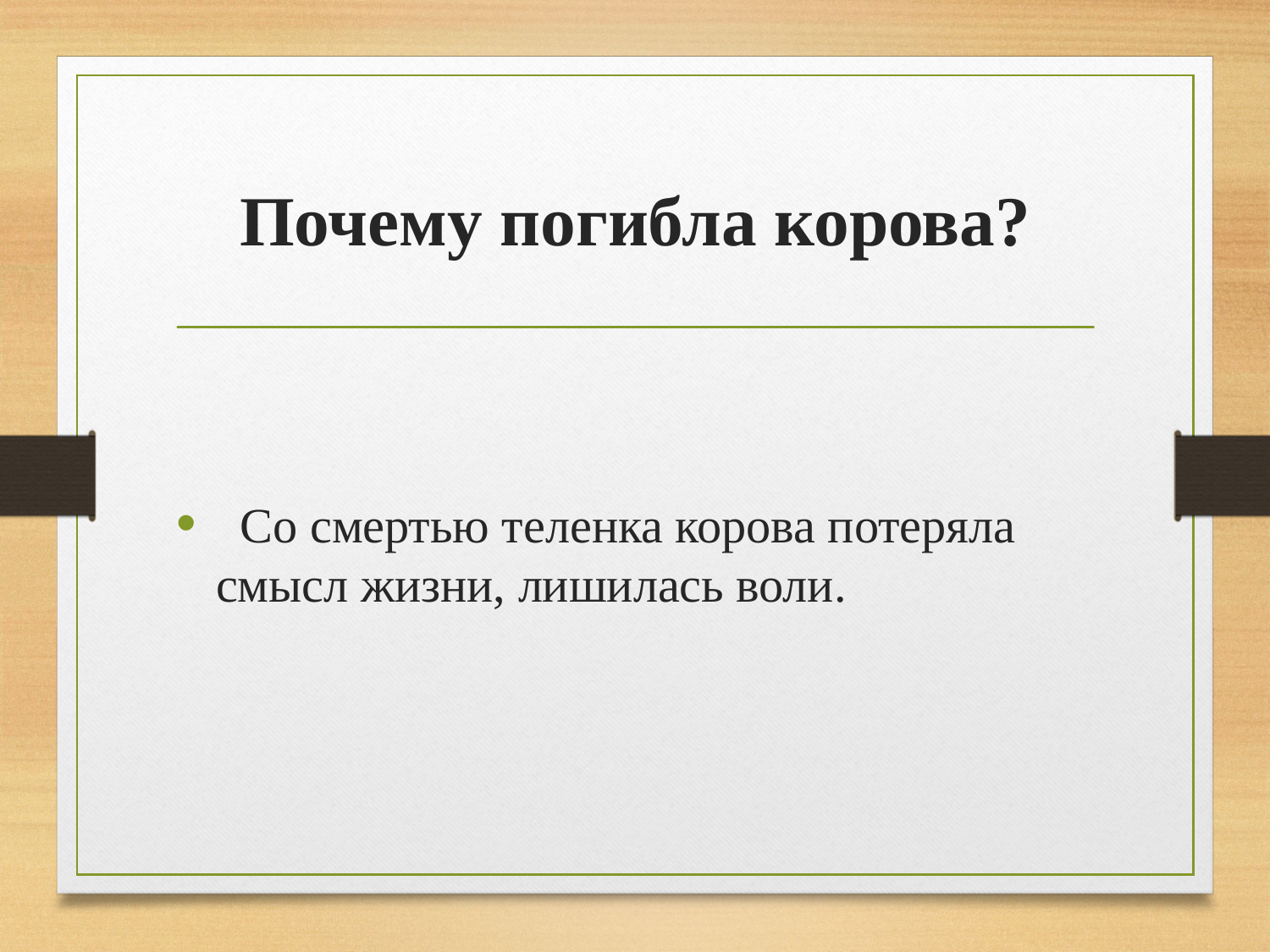

# Почему погибла корова?

  Со смертью теленка корова потеряла смысл жизни, лишилась воли.